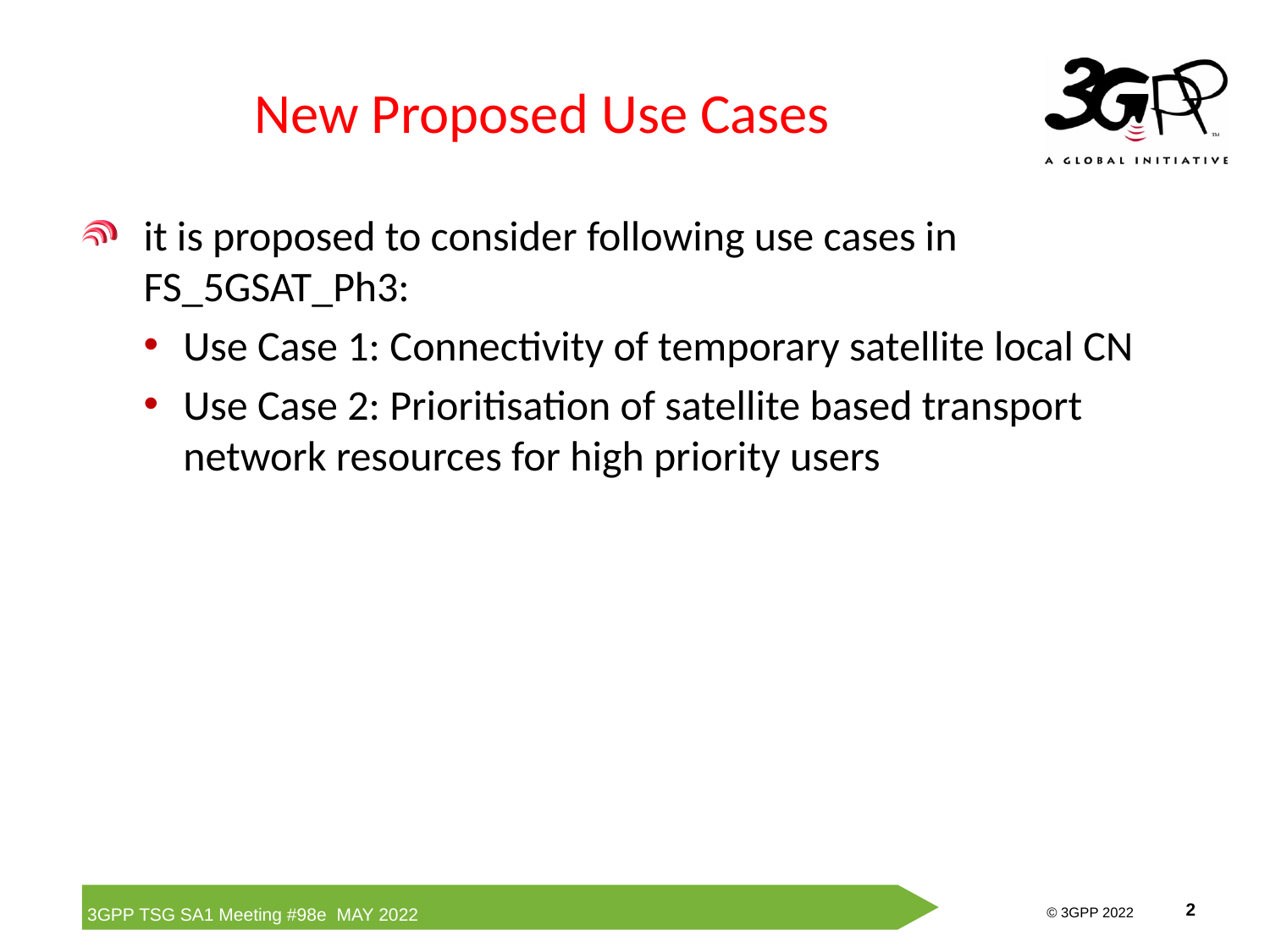

# New Proposed Use Cases
it is proposed to consider following use cases in FS_5GSAT_Ph3:
Use Case 1: Connectivity of temporary satellite local CN
Use Case 2: Prioritisation of satellite based transport network resources for high priority users